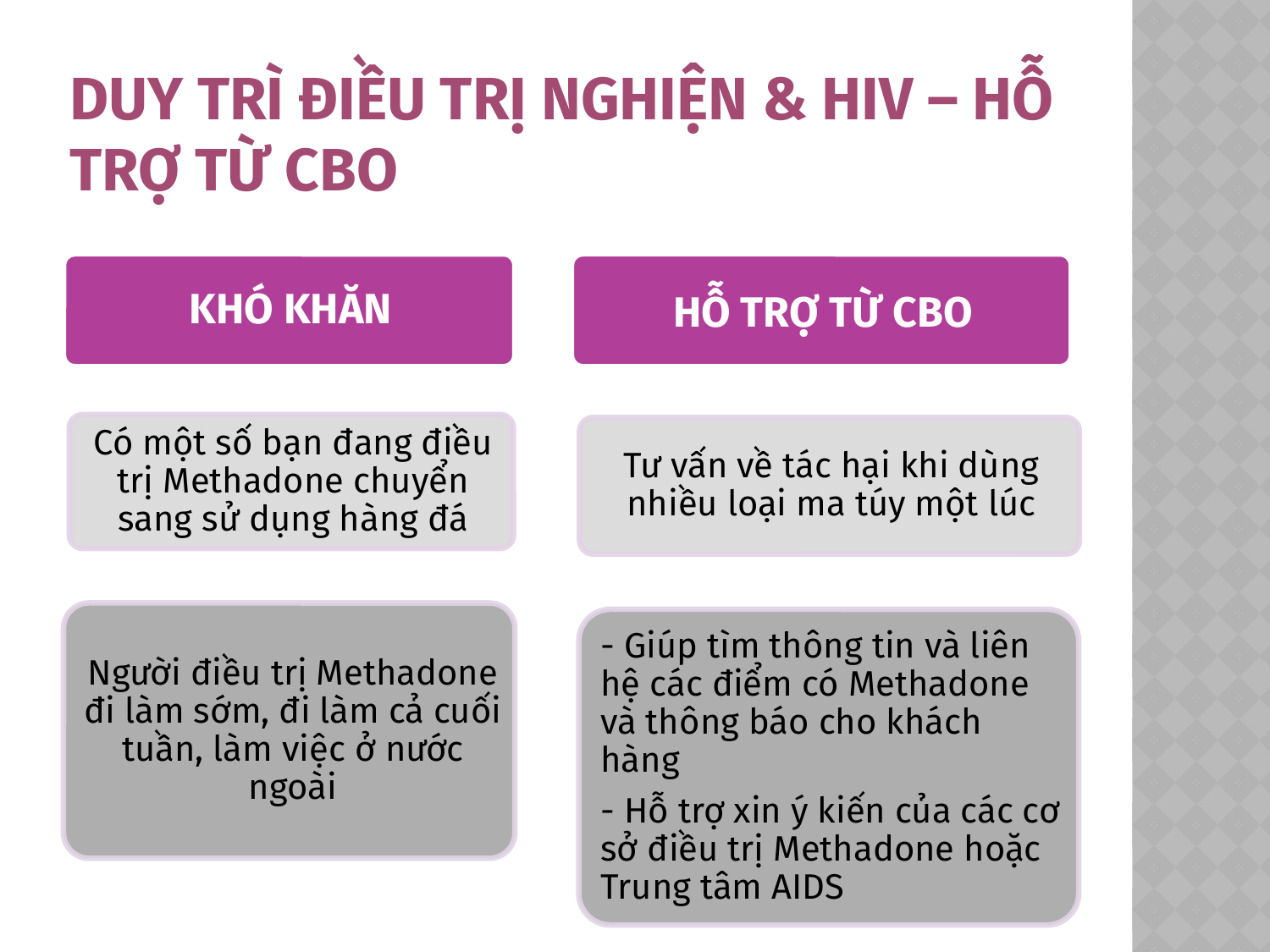

# duy trì điều trị nghiện & HIV – hỗ trợ từ CBO
KHÓ KHĂN
Có một số bạn đang điều trị Methadone chuyển sang sử dụng hàng đá
Người điều trị Methadone đi làm sớm, đi làm cả cuối tuần, làm việc ở nước ngoài
HỖ TRỢ TỪ CBO
Tư vấn về tác hại khi dùng nhiều loại ma túy một lúc
- Giúp tìm thông tin và liên hệ các điểm có Methadone và thông báo cho khách hàng
- Hỗ trợ xin ý kiến của các cơ sở điều trị Methadone hoặc Trung tâm AIDS